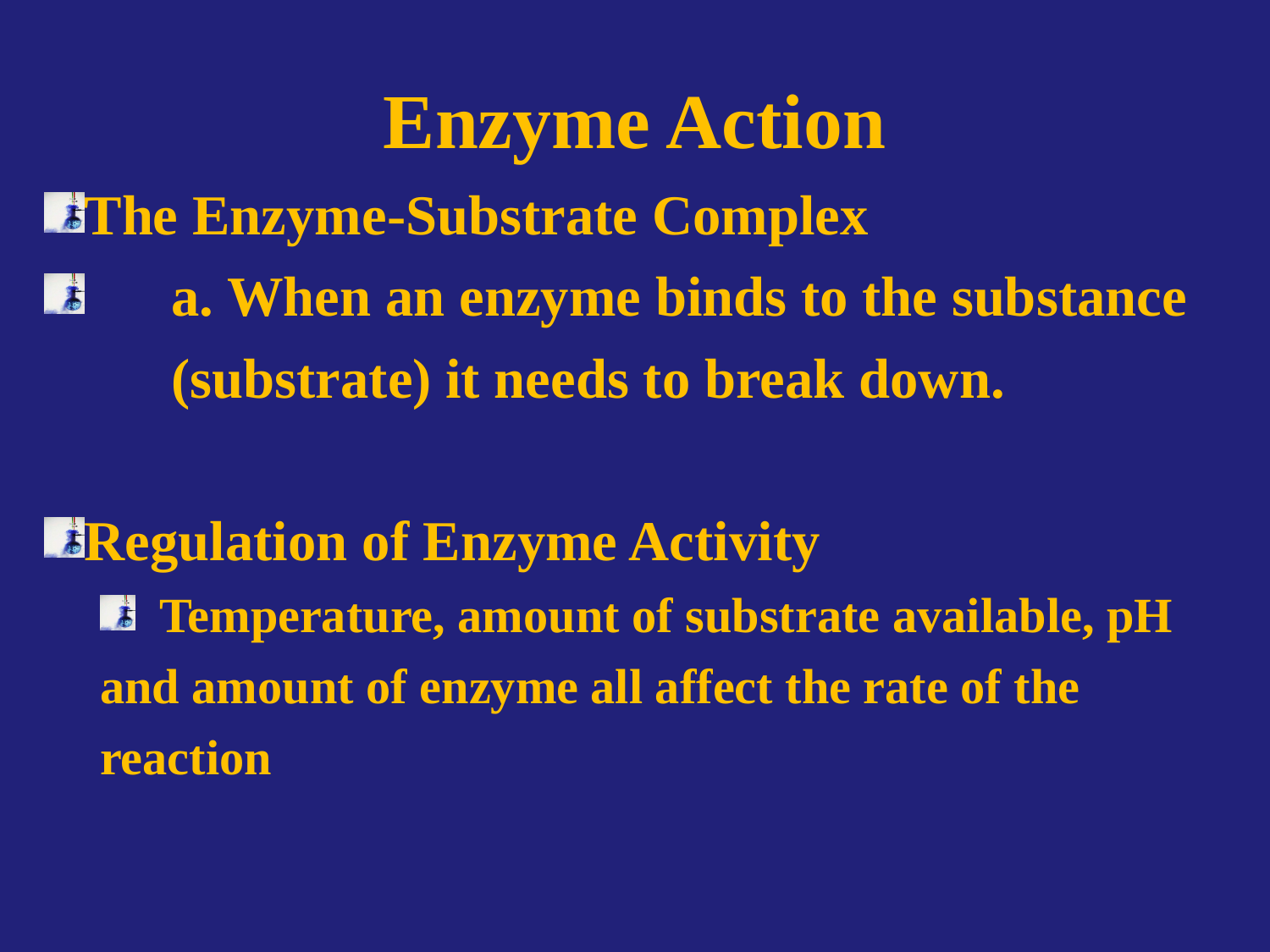

# Enzyme Action
The Enzyme-Substrate Complex
	a. When an enzyme binds to the substance 	(substrate) it needs to break down.

Regulation of Enzyme Activity
  Temperature, amount of substrate available, pH  and amount of enzyme all affect the rate of the reaction